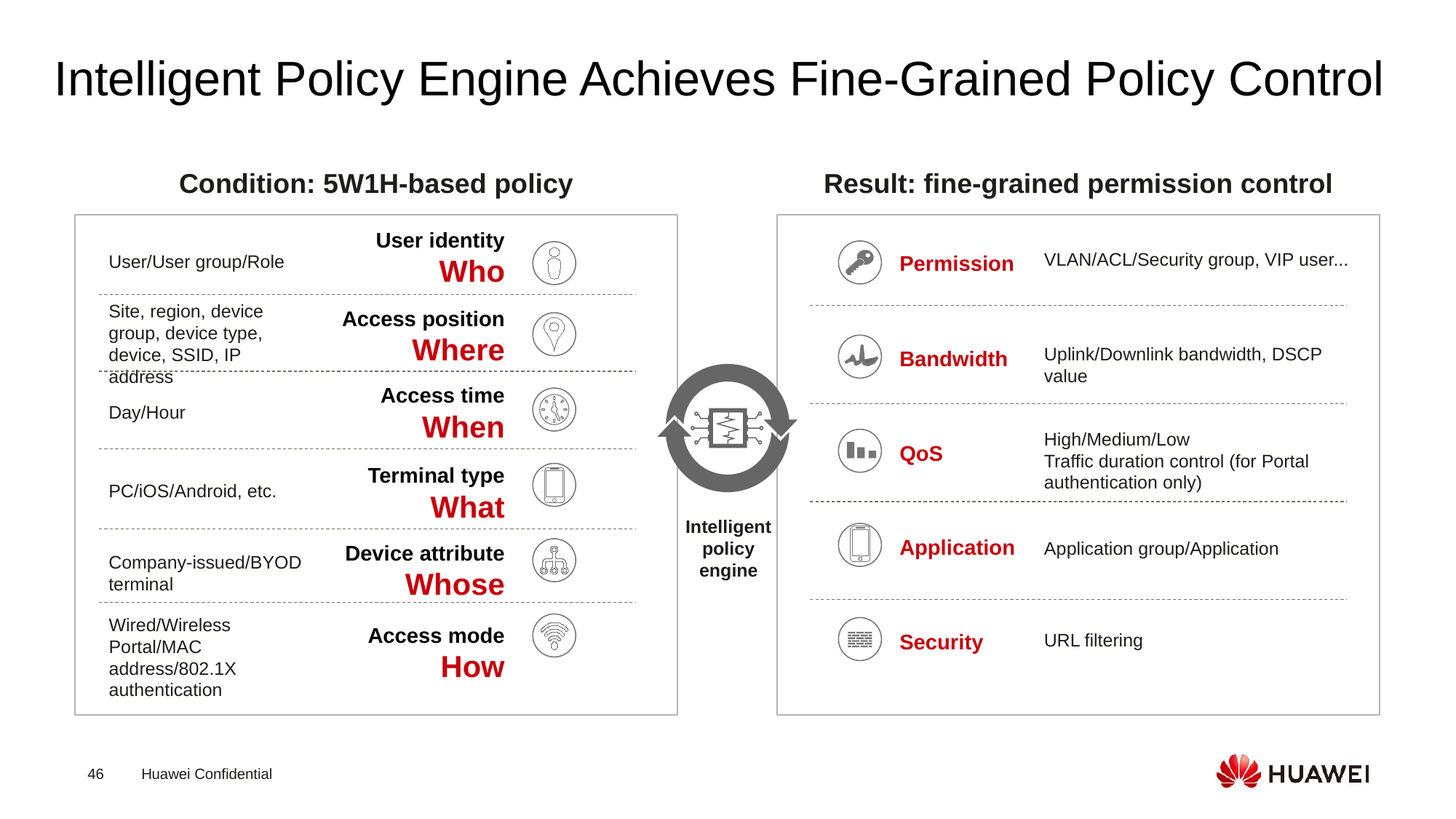

# Intelligent Policy Engine Achieves Fine-Grained Policy Control
Condition: 5W1H-based policy
Result: fine-grained permission control

User identity
Who

VLAN/ACL/Security group, VIP user...
Permission
User/User group/Role

Site, region, device group, device type, device, SSID, IP address
Access position
Where

Uplink/Downlink bandwidth, DSCP value
Bandwidth

Access time
When

Day/Hour
High/Medium/Low
Traffic duration control (for Portal authentication only)

QoS

Terminal type
What

PC/iOS/Android, etc.
Intelligent
policy engine

Application
Application group/Application
Device attribute
Whose

Company-issued/BYOD terminal
Wired/Wireless
Portal/MAC address/802.1X authentication

Access mode
How

Security
URL filtering